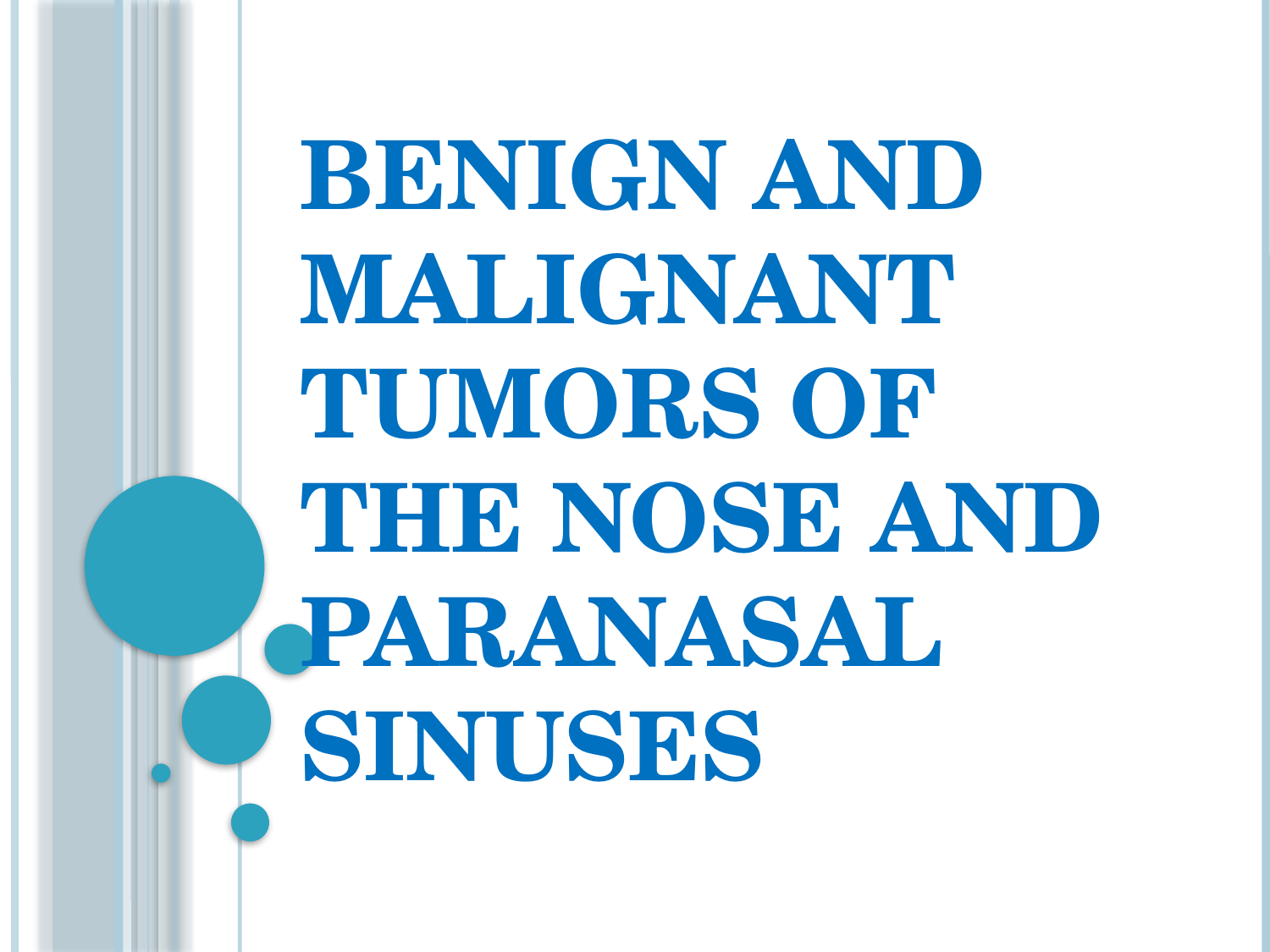

# Benign and malignant tumors of the nose and paranasal sinuses